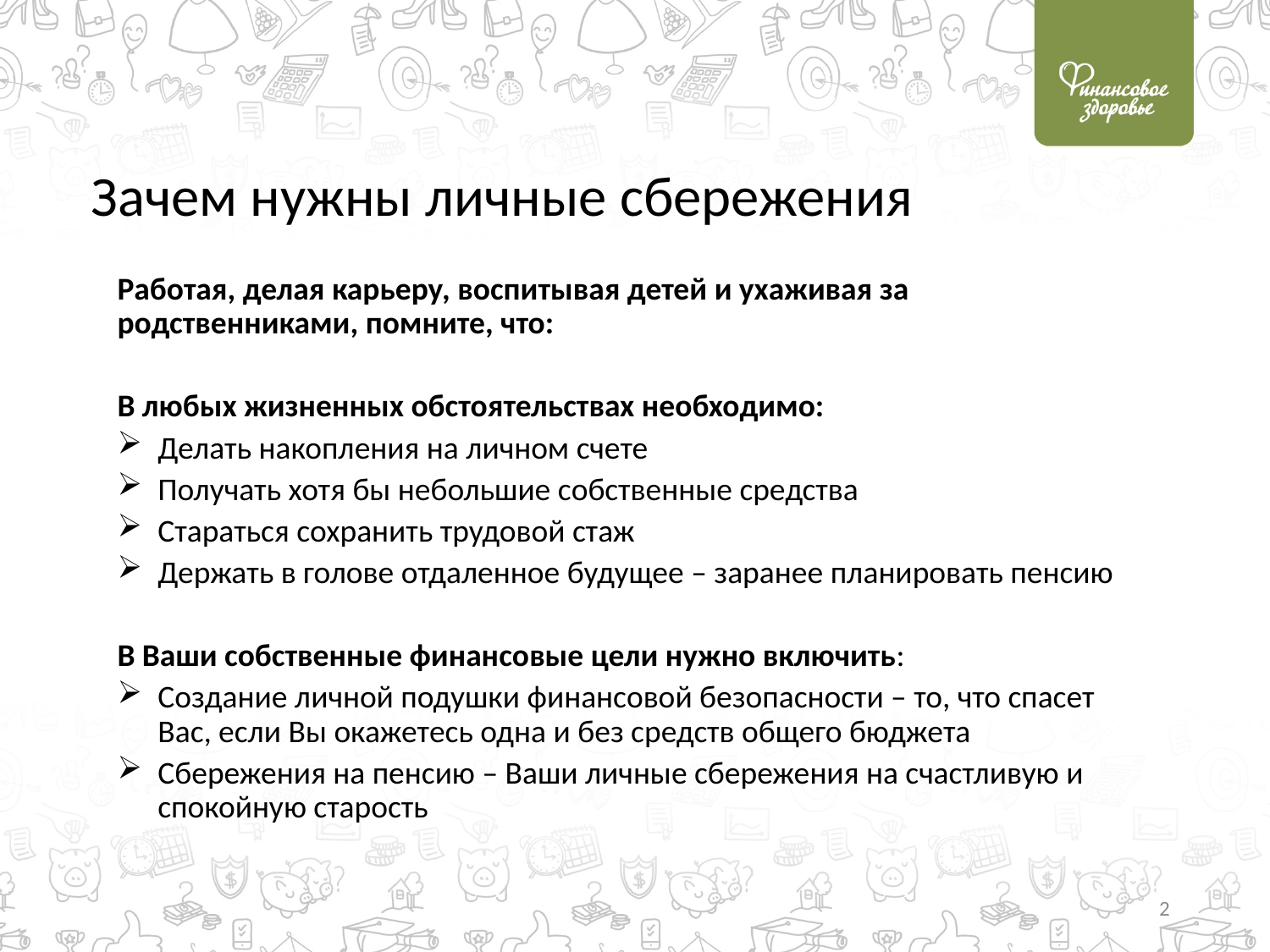

# Зачем нужны личные сбережения
Работая, делая карьеру, воспитывая детей и ухаживая за родственниками, помните, что:

В любых жизненных обстоятельствах необходимо:
Делать накопления на личном счете
Получать хотя бы небольшие собственные средства
Стараться сохранить трудовой стаж
Держать в голове отдаленное будущее – заранее планировать пенсию

В Ваши собственные финансовые цели нужно включить:
Создание личной подушки финансовой безопасности – то, что спасет Вас, если Вы окажетесь одна и без средств общего бюджета
Сбережения на пенсию – Ваши личные сбережения на счастливую и спокойную старость
2